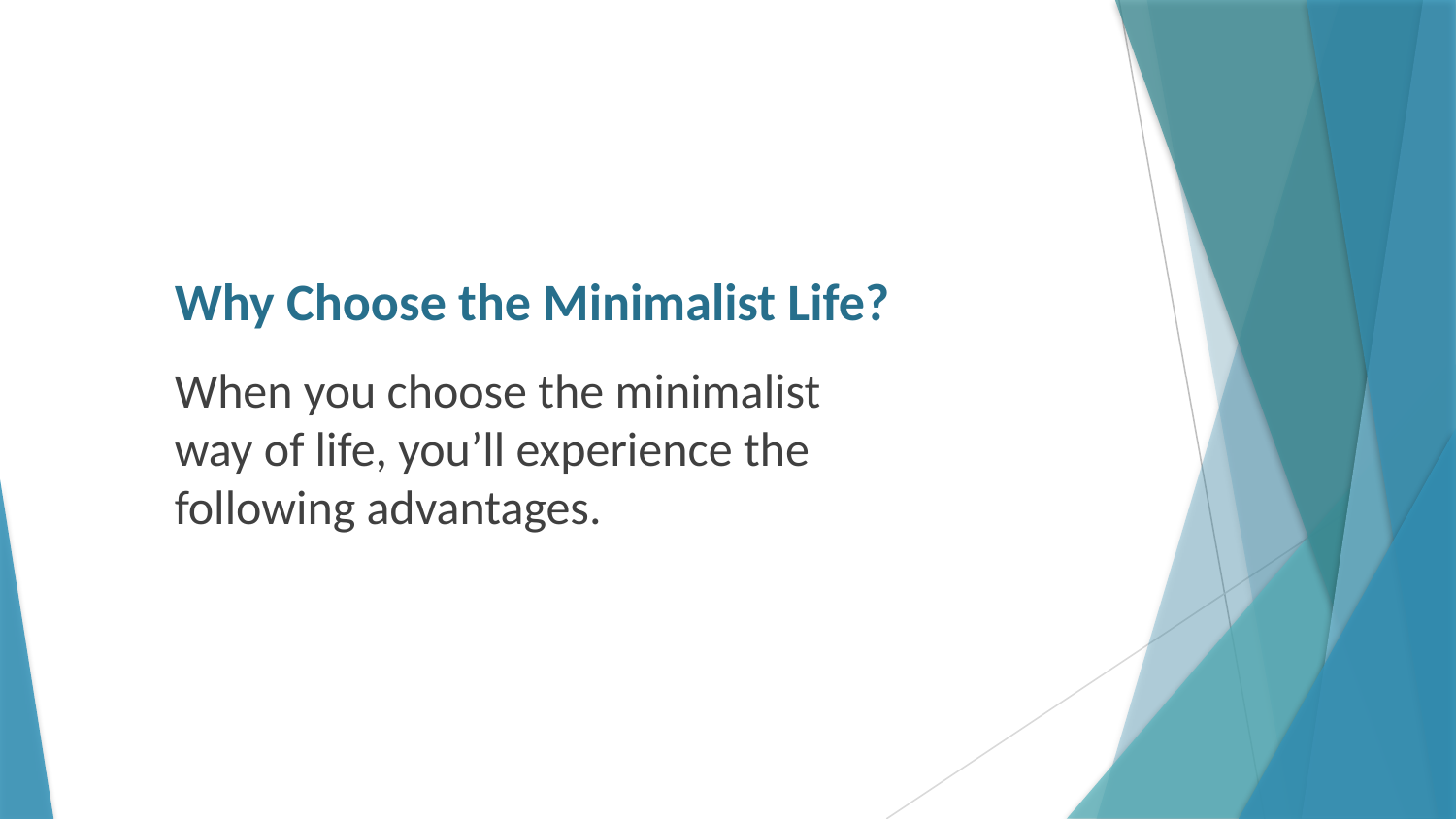

# Why Choose the Minimalist Life?
When you choose the minimalist way of life, you’ll experience the following advantages.